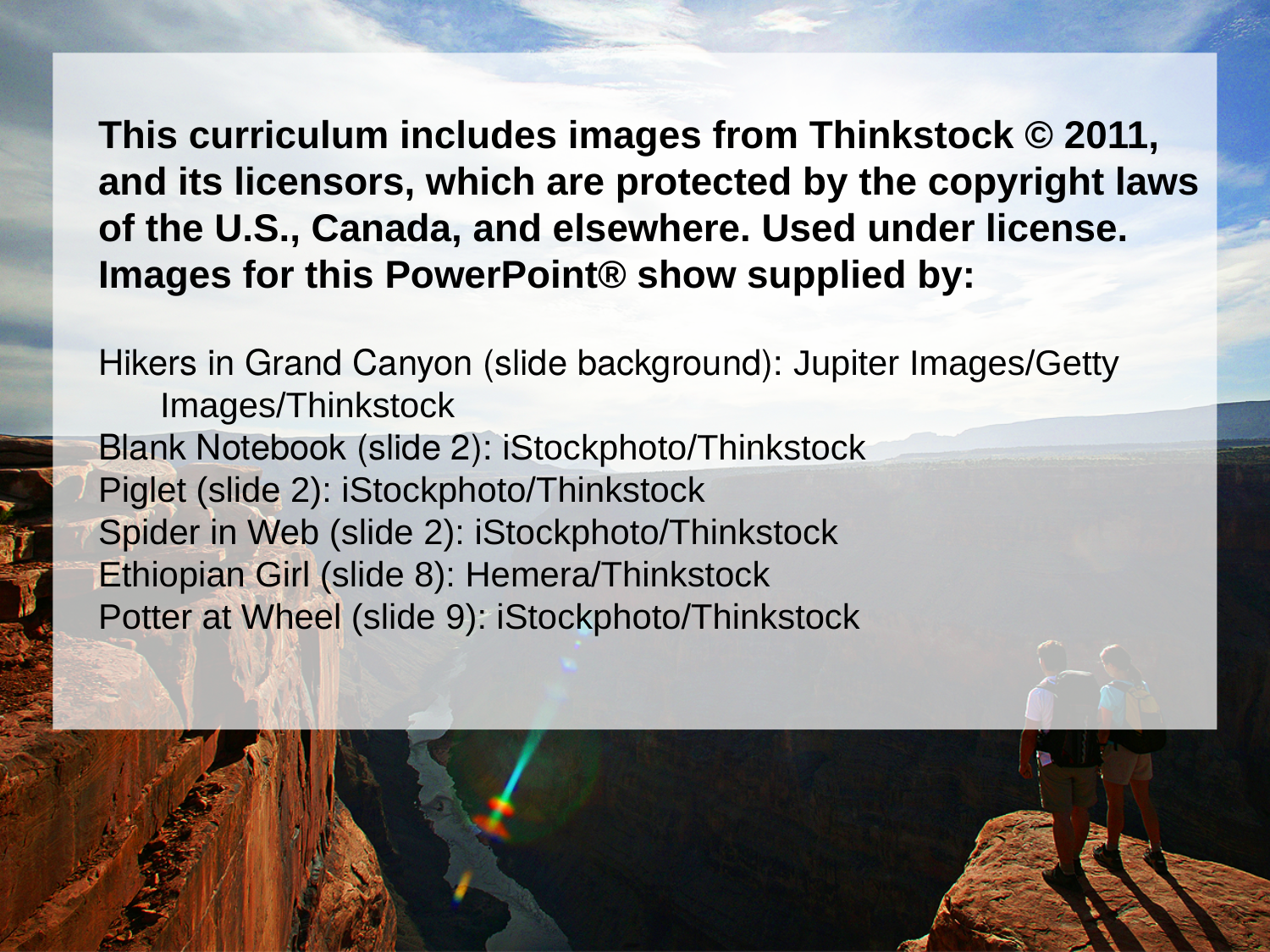

This curriculum includes images from Thinkstock © 2011, and its licensors, which are protected by the copyright laws of the U.S., Canada, and elsewhere. Used under license. Images for this PowerPoint® show supplied by:

Hikers in Grand Canyon (slide background): Jupiter Images/Getty Images/Thinkstock
Blank Notebook (slide 2): iStockphoto/Thinkstock
Piglet (slide 2): iStockphoto/Thinkstock
Spider in Web (slide 2): iStockphoto/Thinkstock
Ethiopian Girl (slide 8): Hemera/Thinkstock
Potter at Wheel (slide 9): iStockphoto/Thinkstock